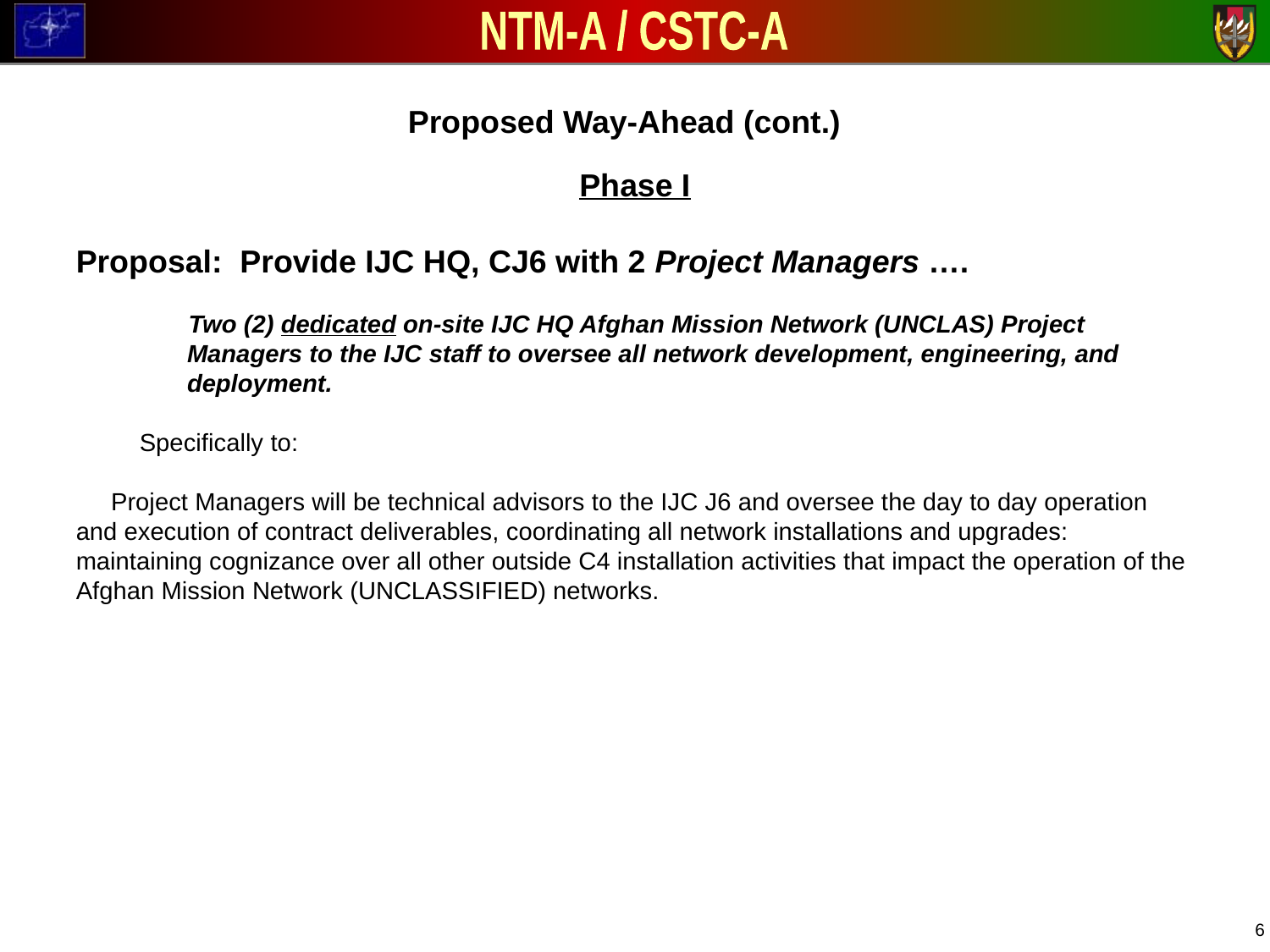

Proposed Way-Ahead (cont.)
Phase I

Proposal:  Provide IJC HQ, CJ6 with 2 Project Managers ….

       Two (2) dedicated on-site IJC HQ Afghan Mission Network (UNCLAS) Project Managers to the IJC staff to oversee all network development, engineering, and deployment.

Specifically to:

     Project Managers will be technical advisors to the IJC J6 and oversee the day to day operation and execution of contract deliverables, coordinating all network installations and upgrades: maintaining cognizance over all other outside C4 installation activities that impact the operation of the Afghan Mission Network (UNCLASSIFIED) networks.

6